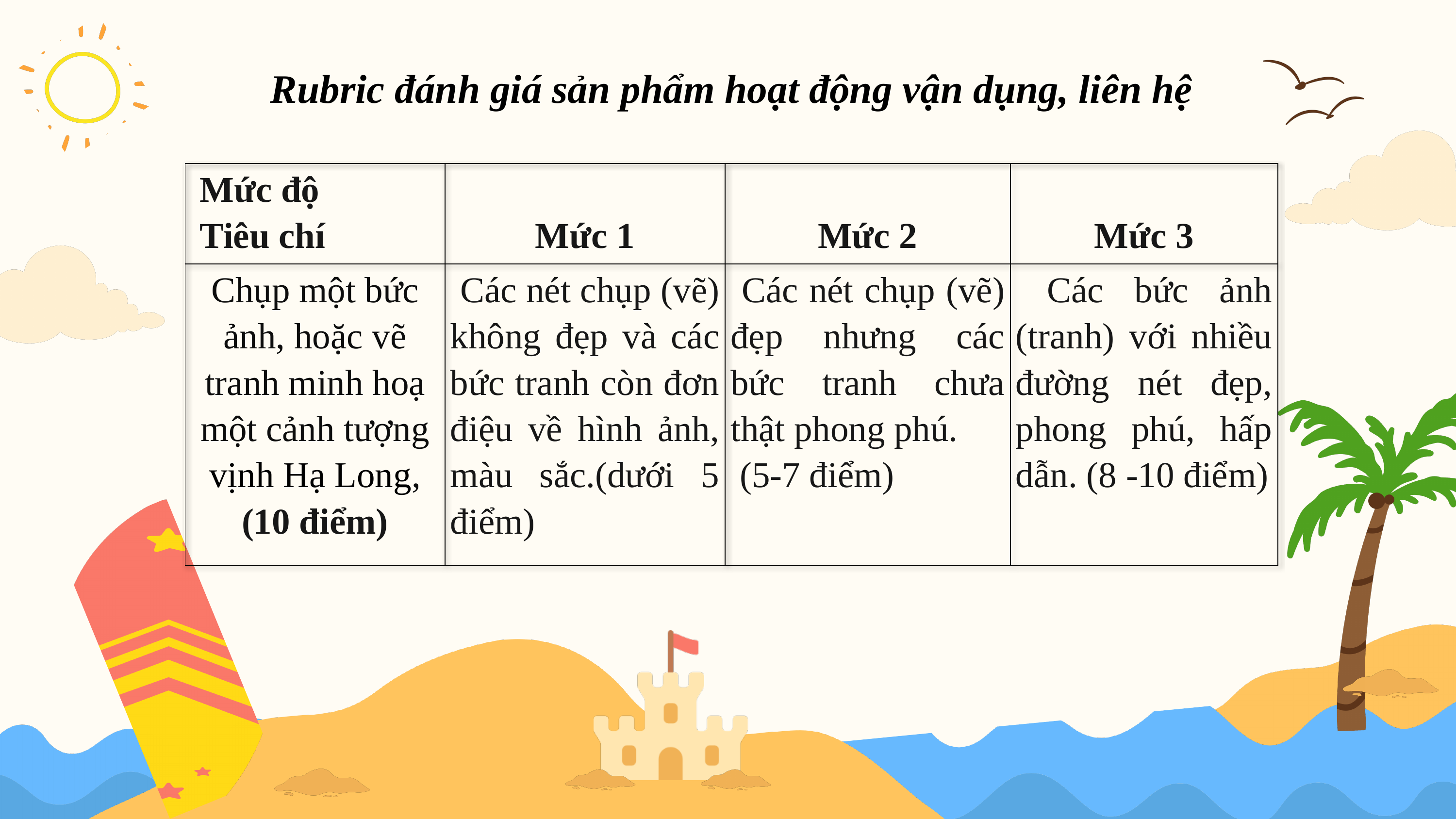

Rubric đánh giá sản phẩm hoạt động vận dụng, liên hệ

| Mức độ Tiêu chí | Mức 1 | Mức 2 | Mức 3 |
| --- | --- | --- | --- |
| Chụp một bức ảnh, hoặc vẽ tranh minh hoạ một cảnh tượng vịnh Hạ Long, (10 điểm) | Các nét chụp (vẽ) không đẹp và các bức tranh còn đơn điệu về hình ảnh, màu sắc.(dưới 5 điểm) | Các nét chụp (vẽ) đẹp nhưng các bức tranh chưa thật phong phú. (5-7 điểm) | Các bức ảnh (tranh) với nhiều đường nét đẹp, phong phú, hấp dẫn. (8 -10 điểm) |